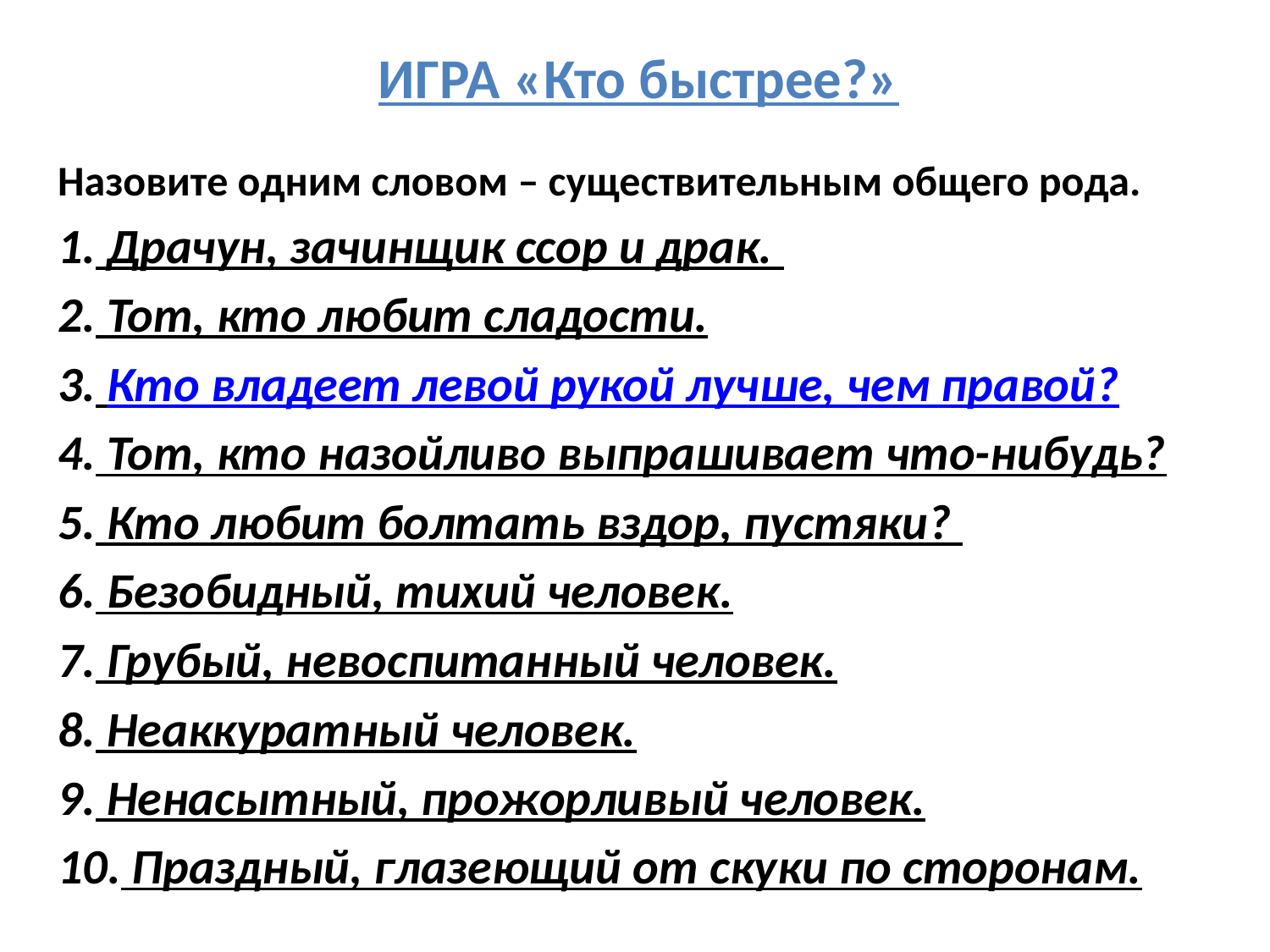

ИГРА «Кто быстрее?»

Назовите одним словом – существительным общего рода.
 Драчун, зачинщик ссор и драк.
 Тот, кто любит сладости.
 Кто владеет левой рукой лучше, чем правой?
 Тот, кто назойливо выпрашивает что-нибудь?
 Кто любит болтать вздор, пустяки?
 Безобидный, тихий человек.
 Грубый, невоспитанный человек.
 Неаккуратный человек.
 Ненасытный, прожорливый человек.
 Праздный, глазеющий от скуки по сторонам.